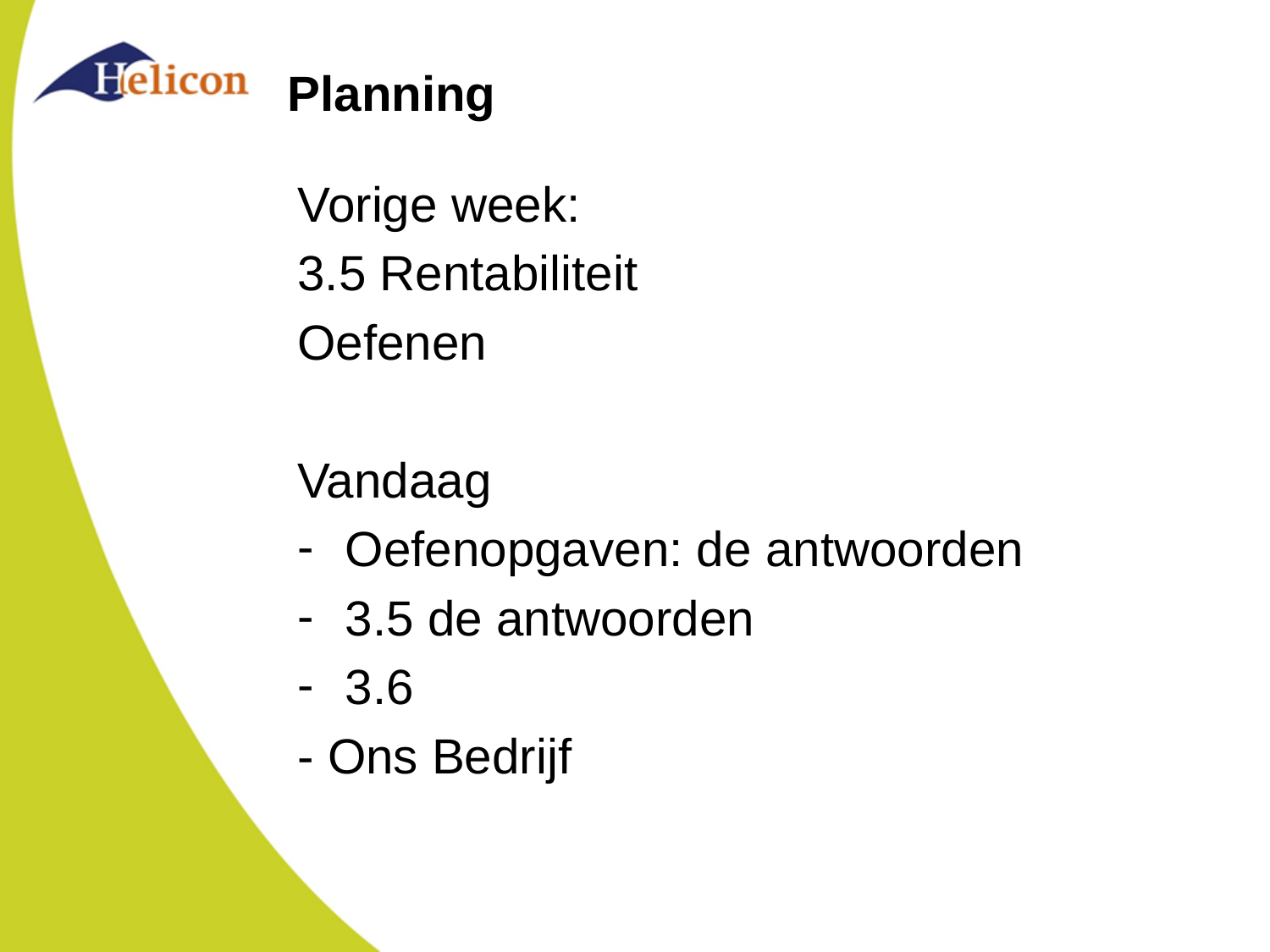

# Planning
Vorige week:
3.5 Rentabiliteit
Oefenen

Vandaag
Oefenopgaven: de antwoorden
3.5 de antwoorden
3.6
- Ons Bedrijf